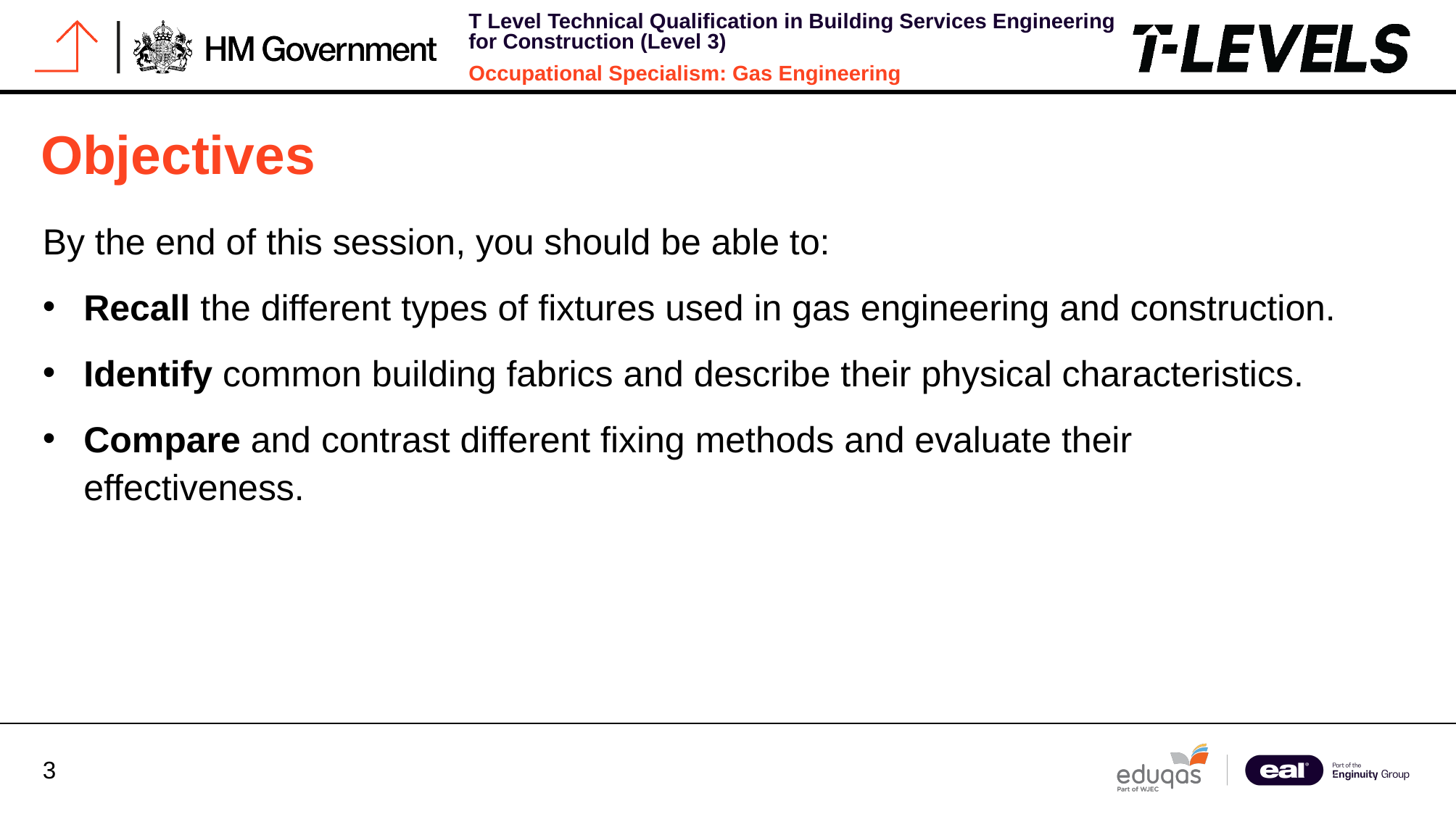

# Objectives
By the end of this session, you should be able to:
Recall the different types of fixtures used in gas engineering and construction.
Identify common building fabrics and describe their physical characteristics.
Compare and contrast different fixing methods and evaluate their effectiveness.